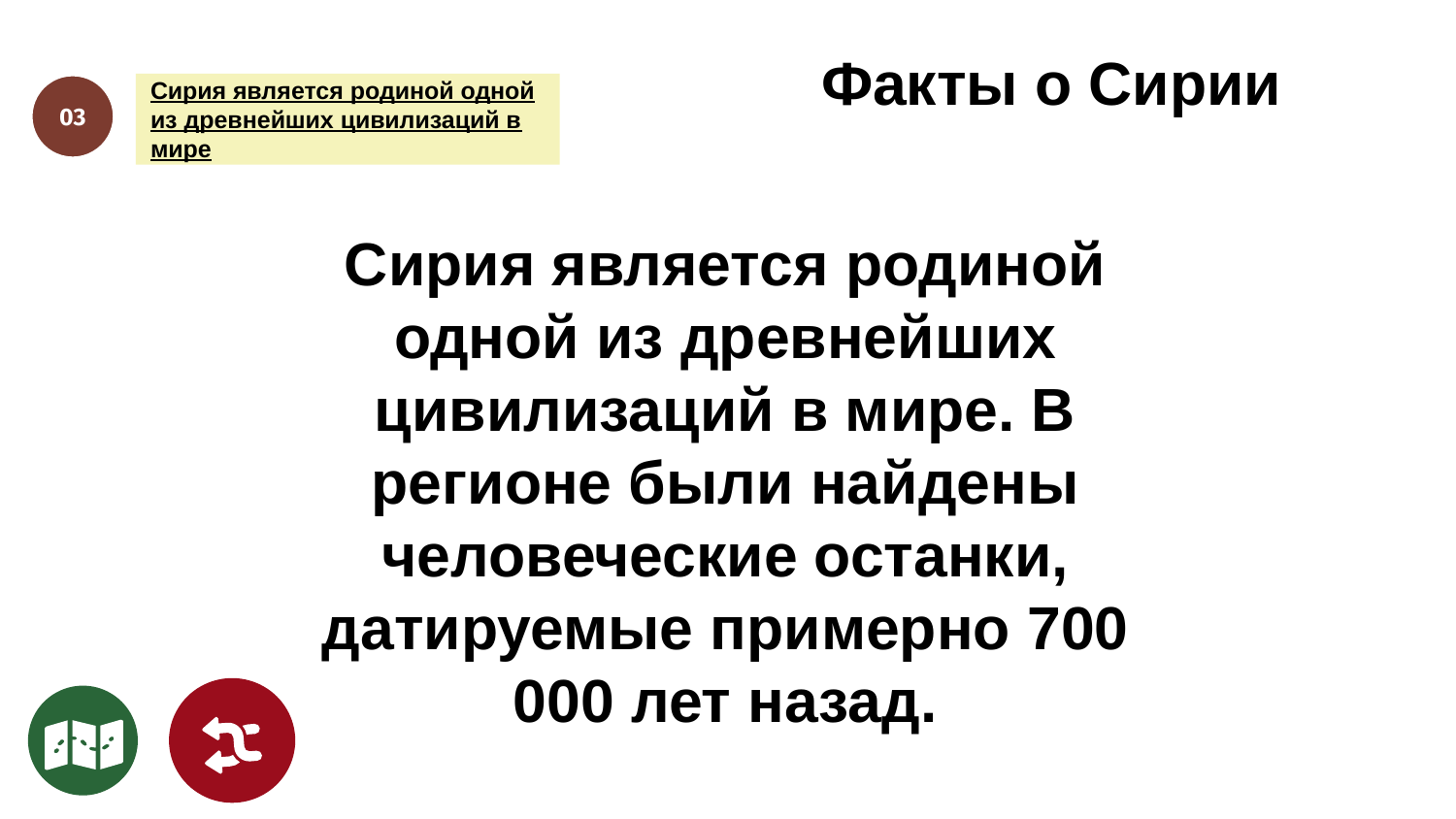

# Факты о Сирии
Сирия является родиной одной из древнейших цивилизаций в мире

03

Сирия является родиной одной из древнейших цивилизаций в мире. В регионе были найдены человеческие останки, датируемые примерно 700 000 лет назад.